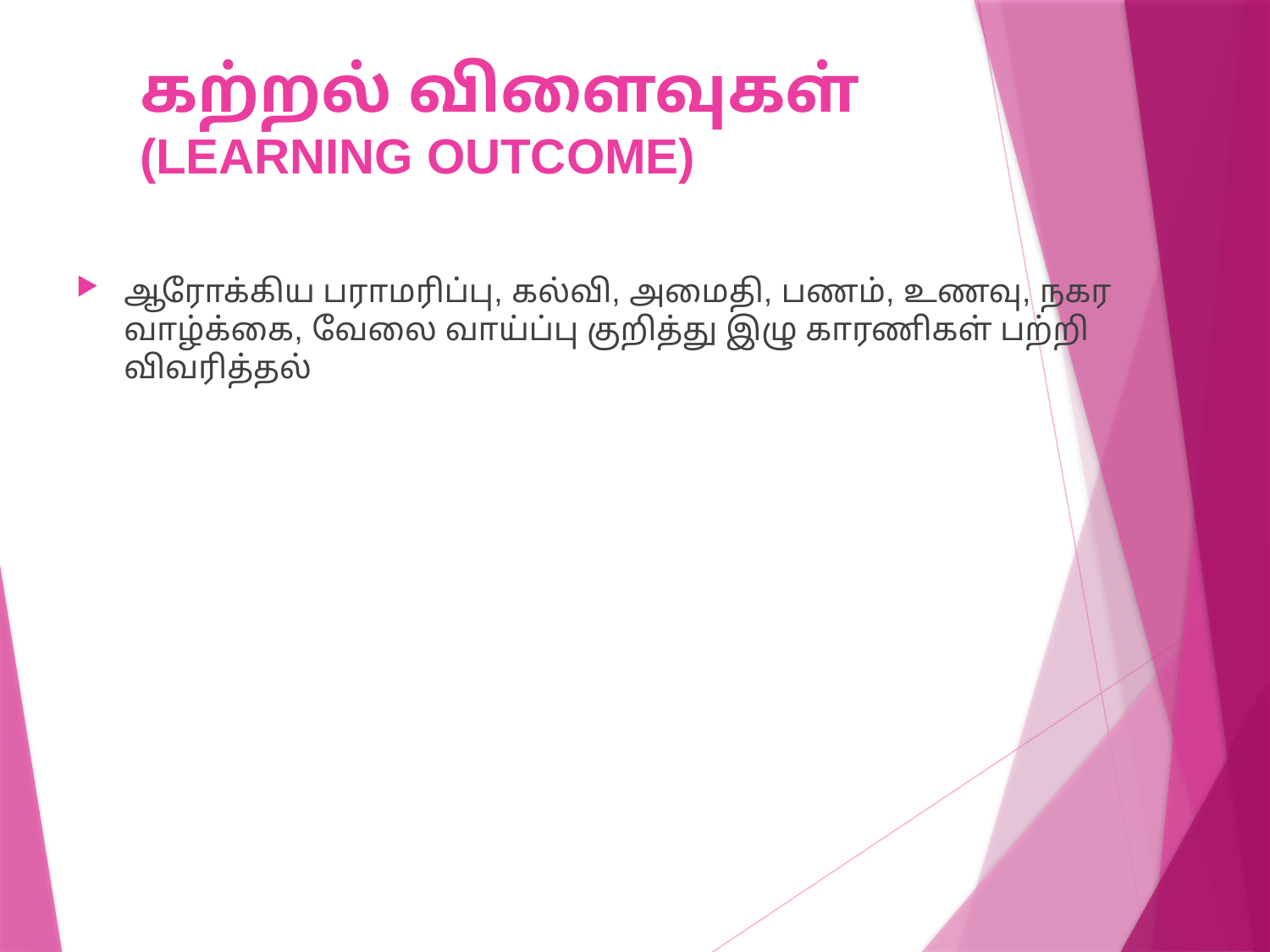

# கற்றல் விளைவுகள் (LEARNING OUTCOME)
ஆரோக்கிய பராமரிப்பு, கல்வி, அமைதி, பணம், உணவு, நகர வாழ்க்கை, வேலை வாய்ப்பு குறித்து இழு காரணிகள் பற்றி விவரித்தல்